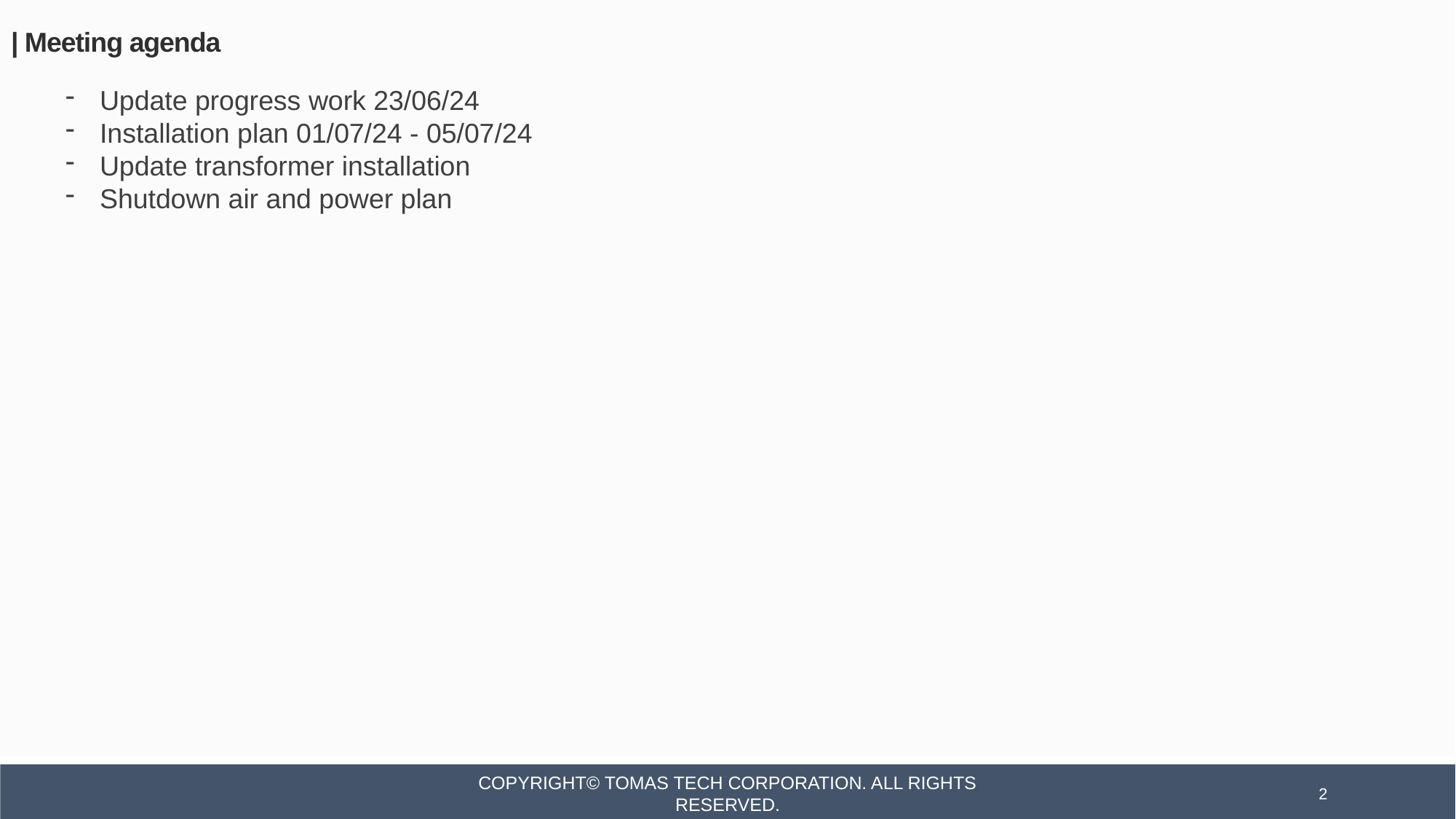

| Meeting agenda
Update progress work 23/06/24
Installation plan 01/07/24 - 05/07/24
Update transformer installation
Shutdown air and power plan
Copyright© TOMAS TECH CORPORATION. All rights reserved.
2